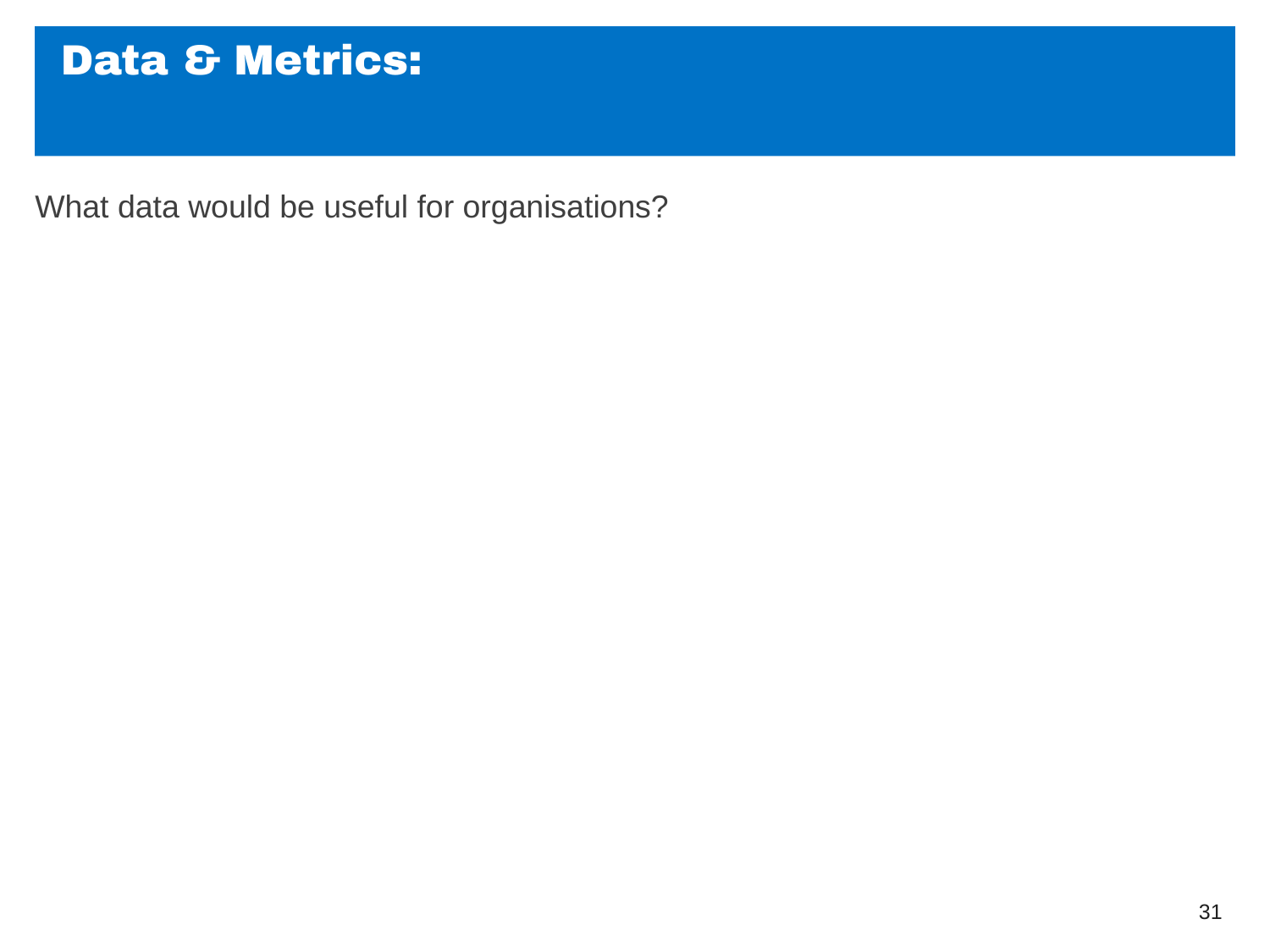

# Data & Metrics:

What data would be useful for organisations?
31